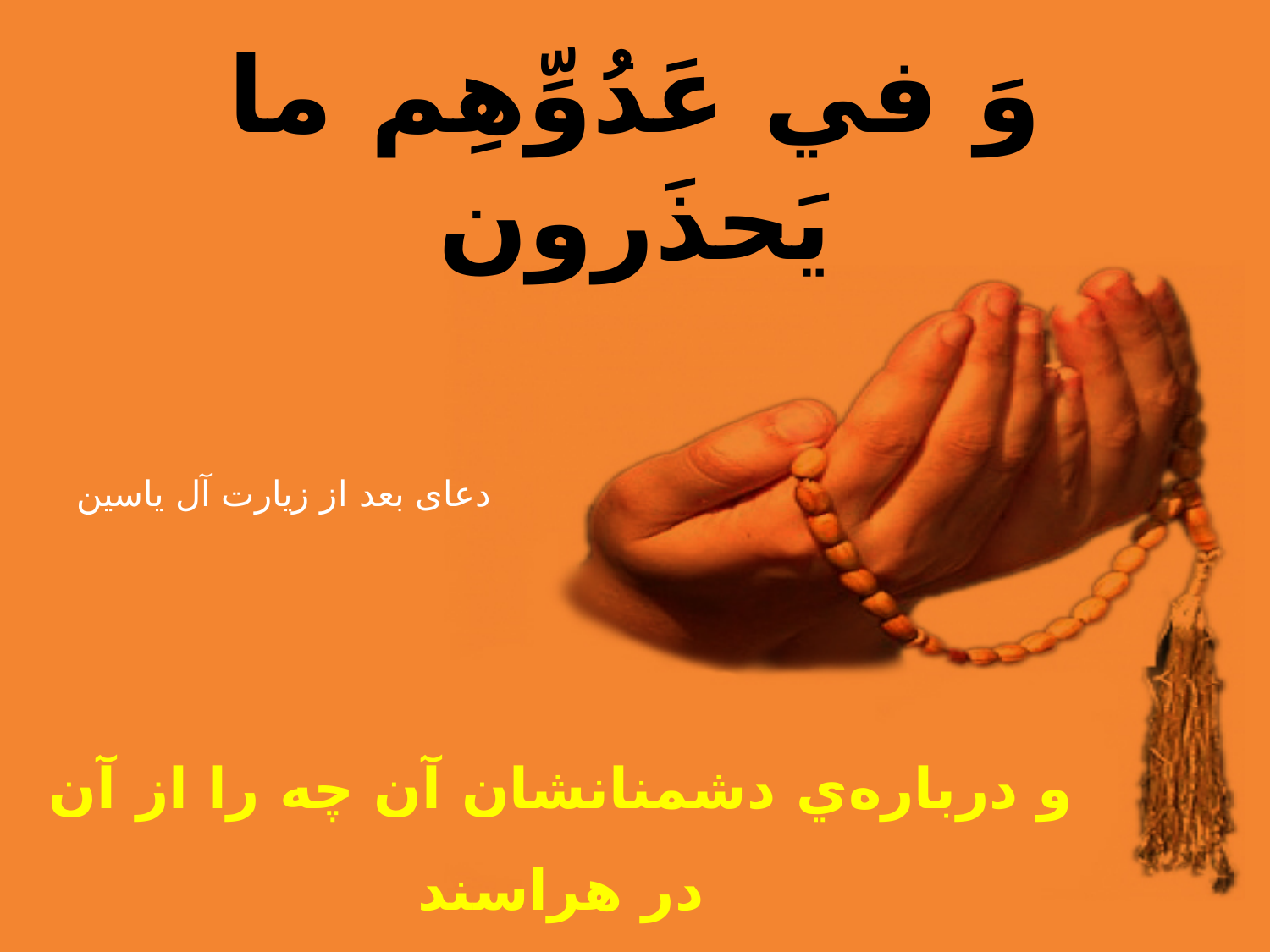

وَ في عَدُوِّهِم ما يَحذَرون
و درباره‌ي دشمنانشان آن چه را از آن در هراسند